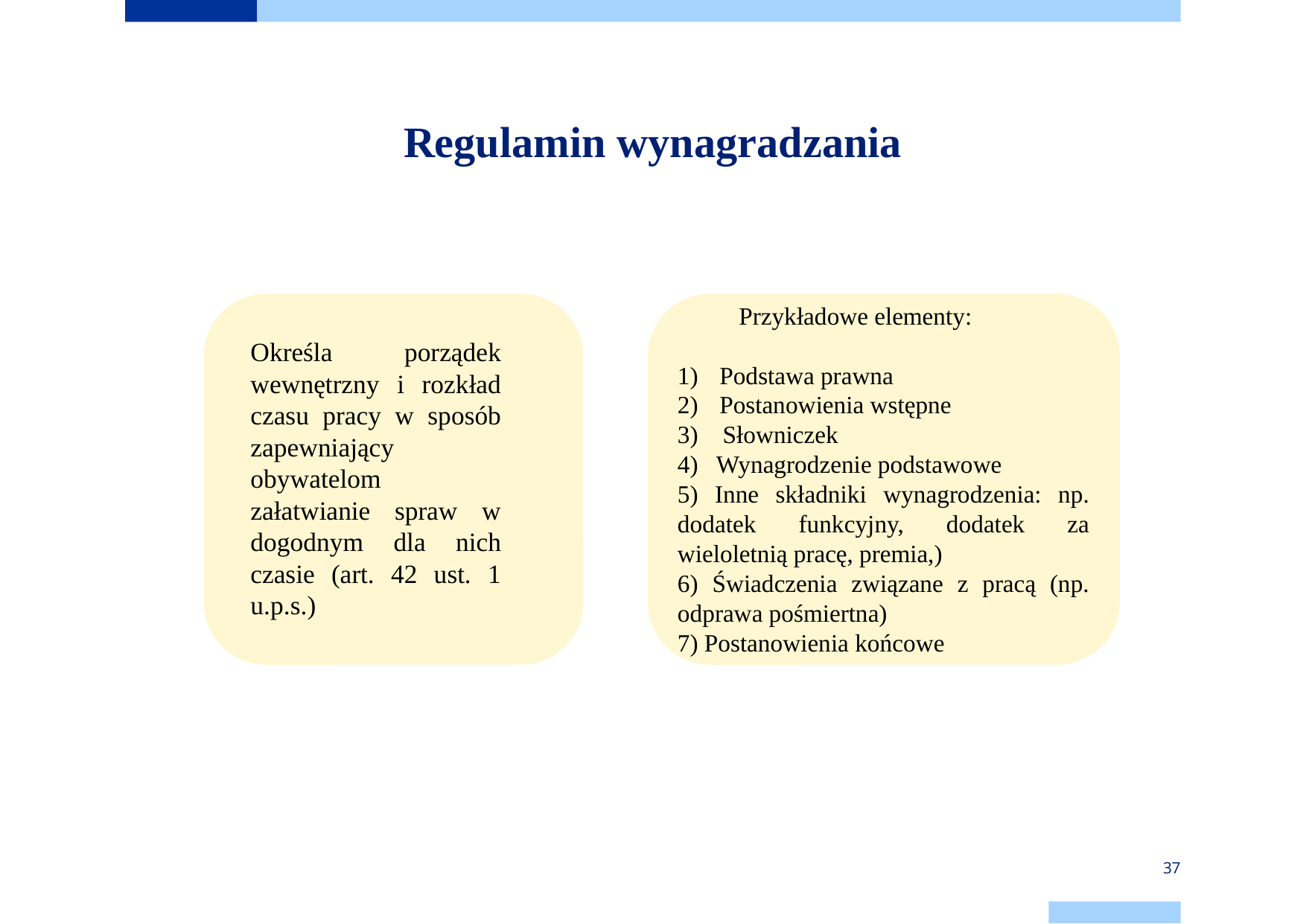

# Regulamin wynagradzania

          Przykładowe elementy:

Podstawa prawna
Postanowienia wstępne
3)    Słowniczek
4)   Wynagrodzenie podstawowe
5) Inne składniki wynagrodzenia: np. dodatek funkcyjny, dodatek za wieloletnią pracę, premia,)
6) Świadczenia związane z pracą (np. odprawa pośmiertna)
7) Postanowienia końcowe

Określa porządek wewnętrzny i rozkład czasu pracy w sposób zapewniający obywatelom załatwianie spraw w dogodnym dla nich czasie (art. 42 ust. 1 u.p.s.)
37